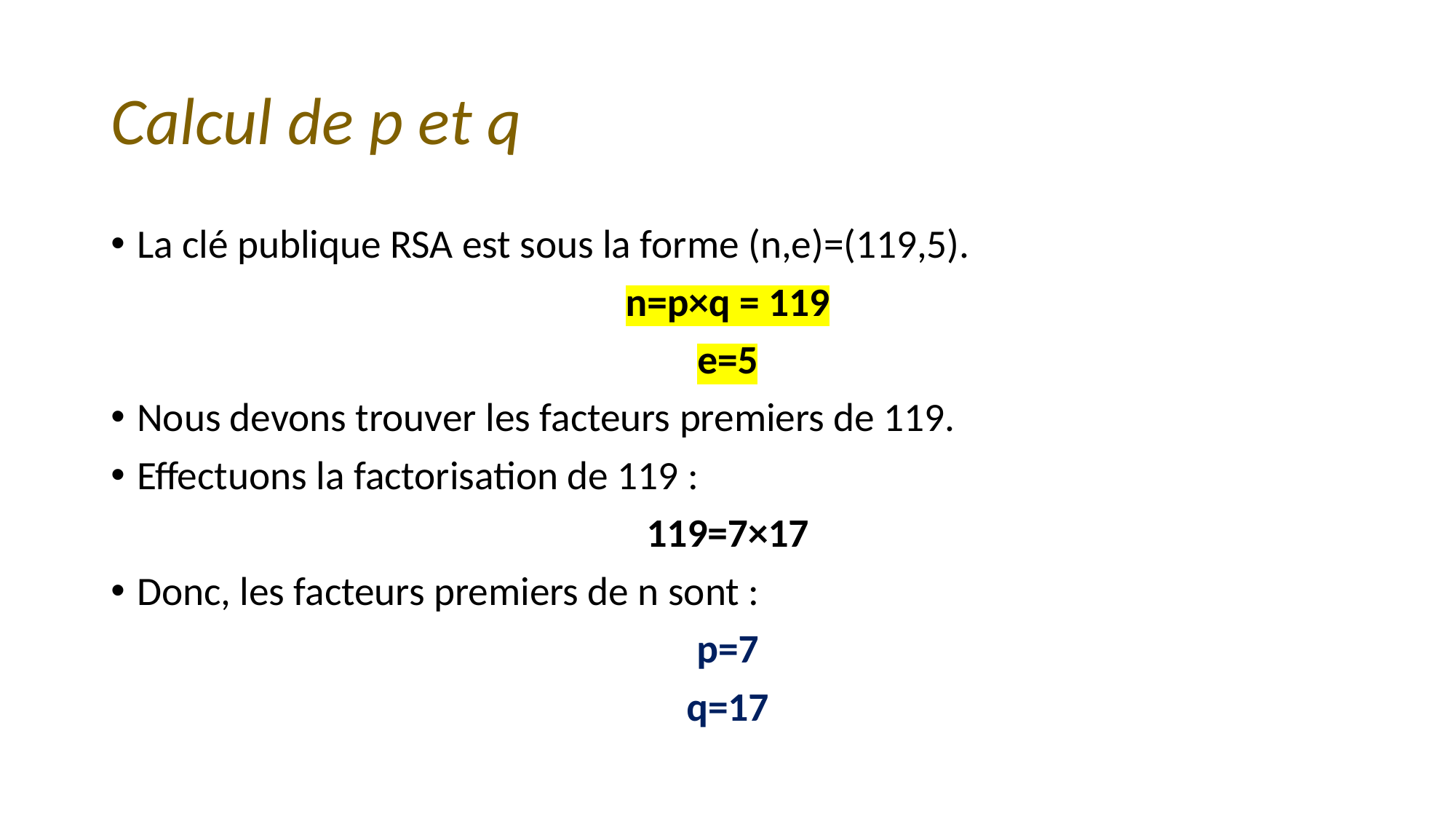

# Calcul de p et q
La clé publique RSA est sous la forme (n,e)=(119,5).
n=p×q = 119
e=5
Nous devons trouver les facteurs premiers de 119.
Effectuons la factorisation de 119 :
119=7×17
Donc, les facteurs premiers de n sont :
p=7
q=17